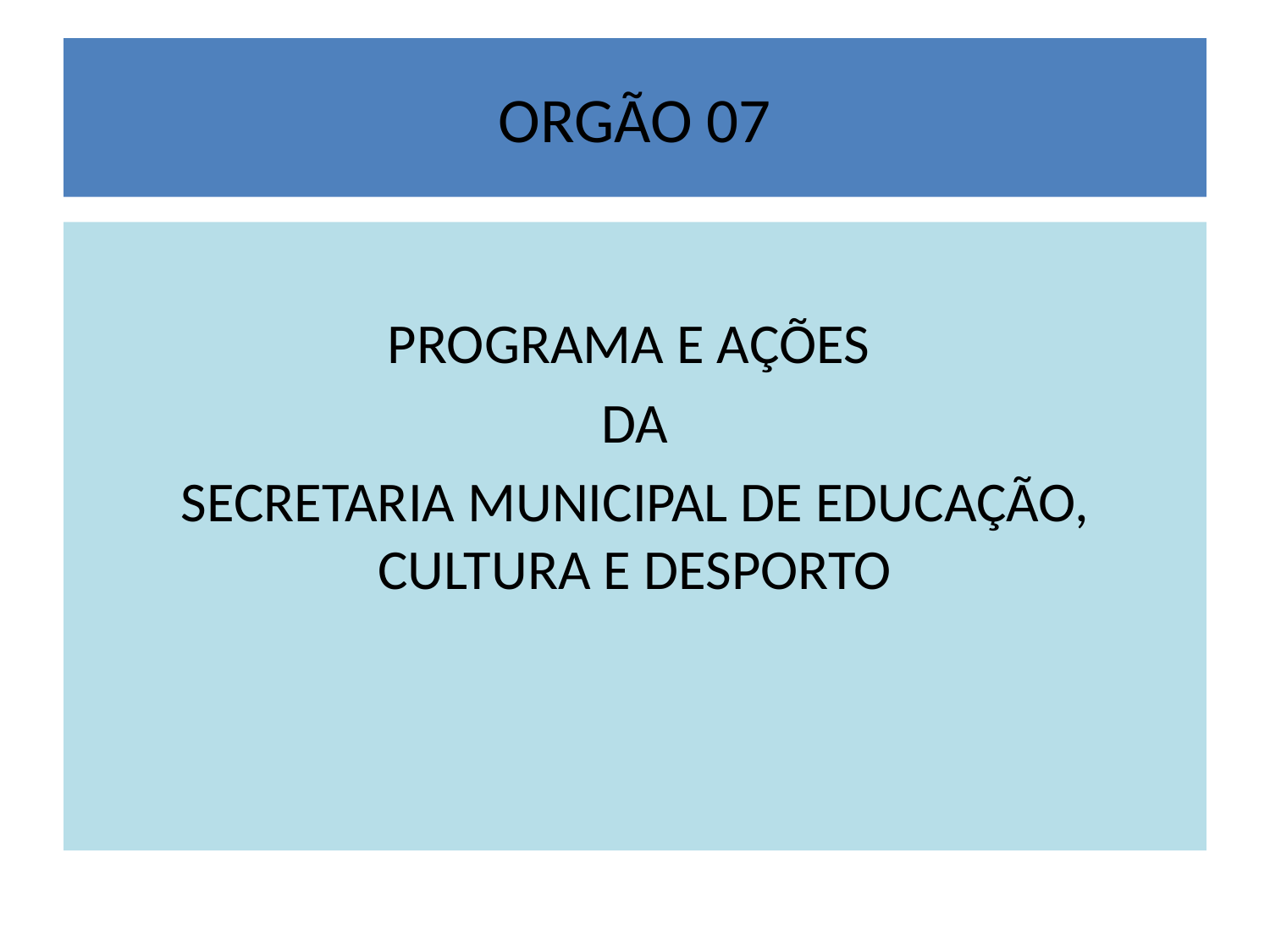

# ORGÃO 07

PROGRAMA E AÇÕES
DA
SECRETARIA MUNICIPAL DE EDUCAÇÃO, CULTURA E DESPORTO